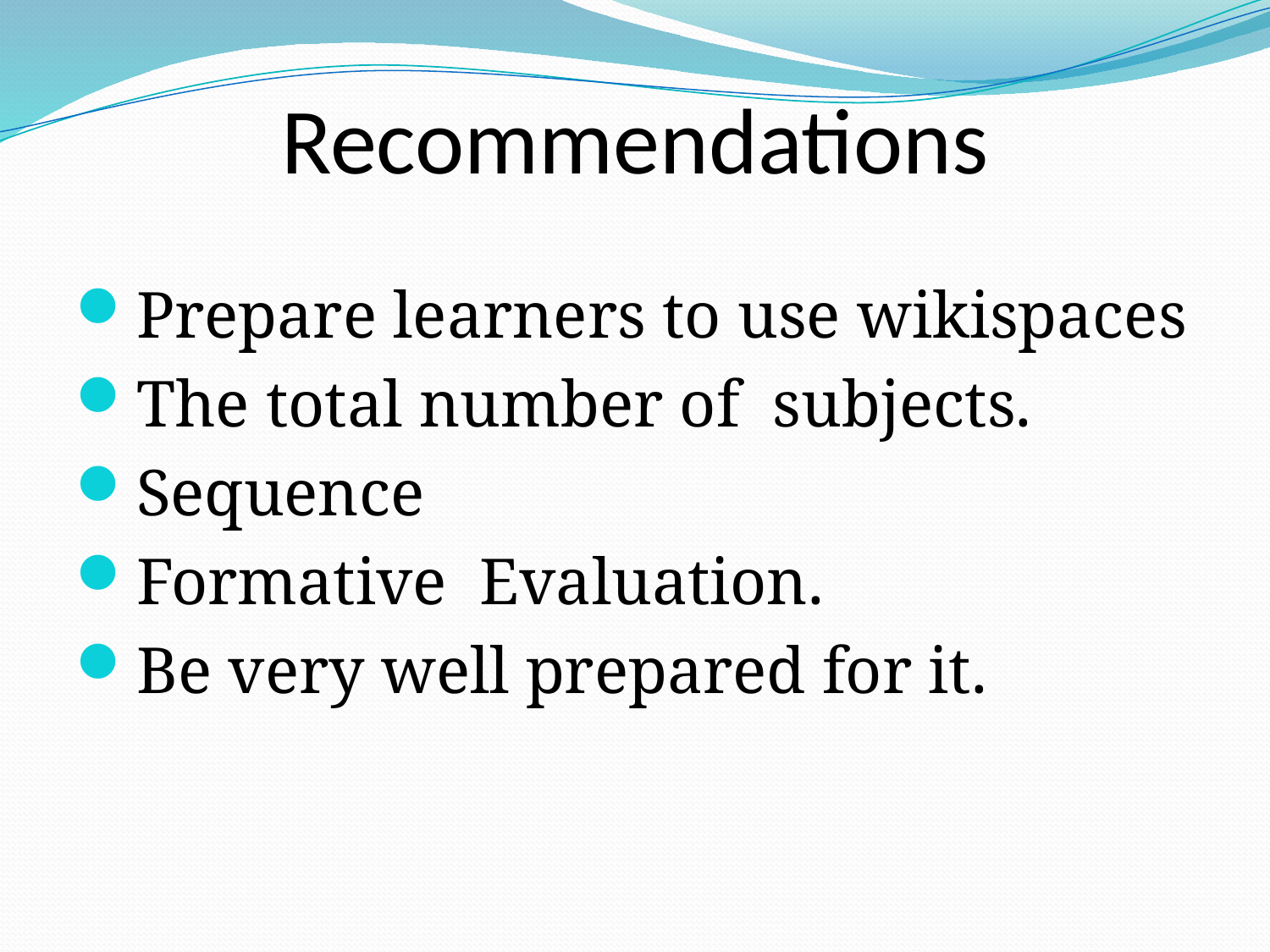

# Recommendations
Prepare learners to use wikispaces
The total number of  subjects.
Sequence
Formative  Evaluation.
Be very well prepared for it.